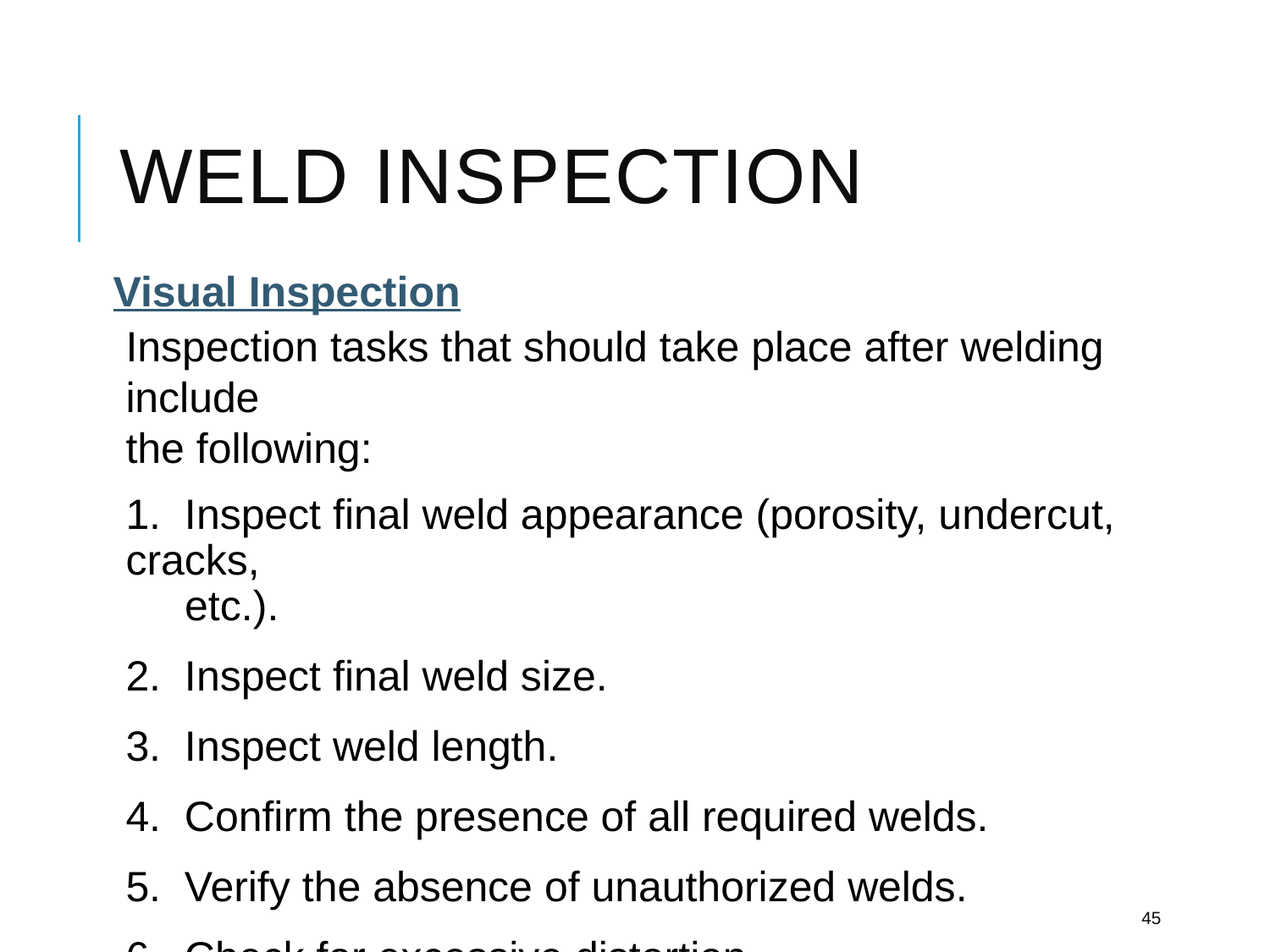

# Weld Inspection
Visual Inspection
Inspection tasks that should take place after welding include
the following:
1.  Inspect final weld appearance (porosity, undercut, cracks,
     etc.).
2.  Inspect final weld size.
3.  Inspect weld length.
4.  Confirm the presence of all required welds.
5.  Verify the absence of unauthorized welds.
6.  Check for excessive distortion.

45